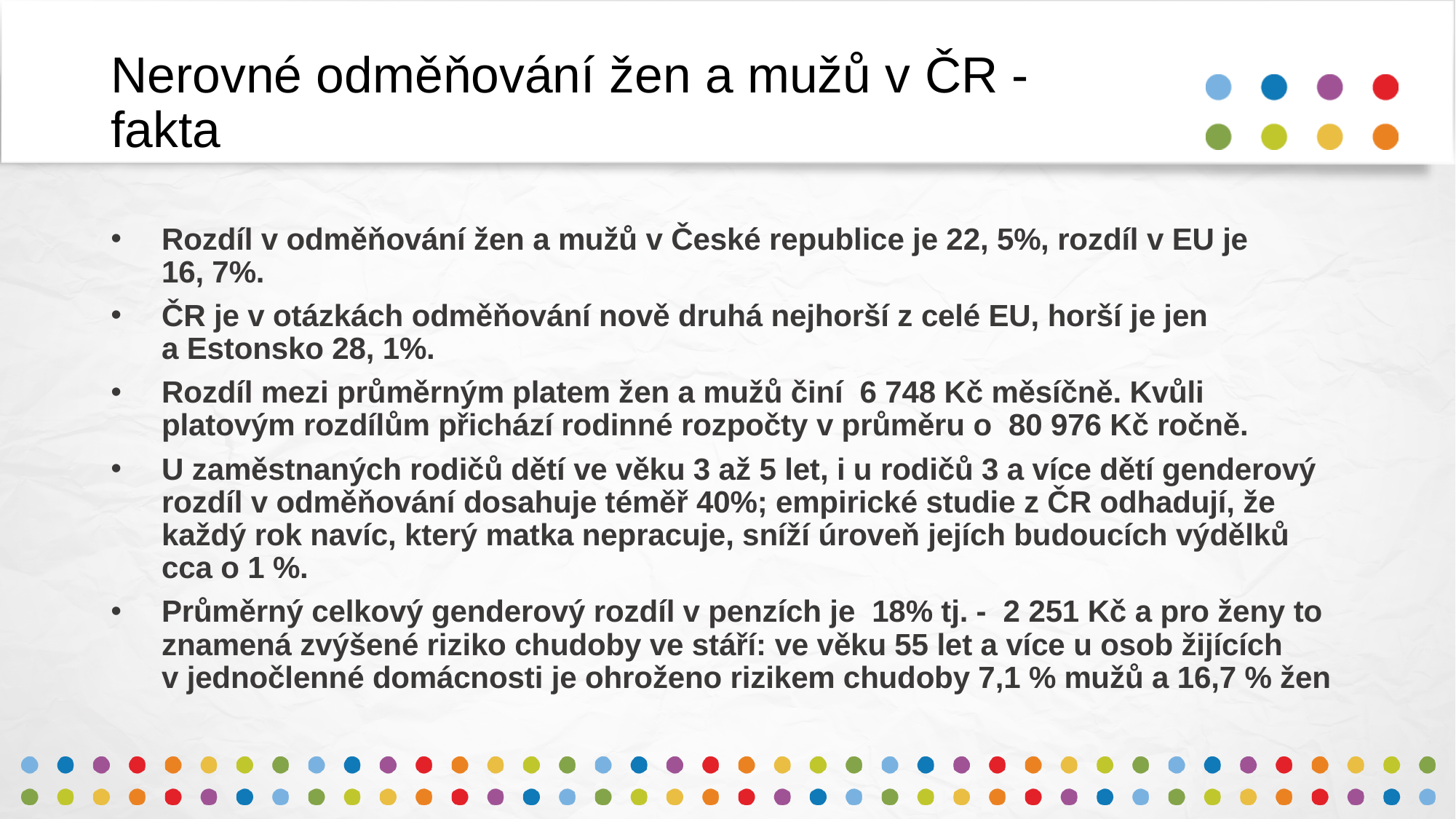

# Nerovné odměňování žen a mužů v ČR - fakta
Rozdíl v odměňování žen a mužů v České republice je 22, 5%, rozdíl v EU je 16, 7%.
ČR je v otázkách odměňování nově druhá nejhorší z celé EU, horší je jen a Estonsko 28, 1%.
Rozdíl mezi průměrným platem žen a mužů činí  6 748 Kč měsíčně. Kvůli platovým rozdílům přichází rodinné rozpočty v průměru o  80 976 Kč ročně.
U zaměstnaných rodičů dětí ve věku 3 až 5 let, i u rodičů 3 a více dětí genderový rozdíl v odměňování dosahuje téměř 40%; empirické studie z ČR odhadují, že každý rok navíc, který matka nepracuje, sníží úroveň jejích budoucích výdělků cca o 1 %.
Průměrný celkový genderový rozdíl v penzích je  18% tj. -  2 251 Kč a pro ženy to znamená zvýšené riziko chudoby ve stáří: ve věku 55 let a více u osob žijících v jednočlenné domácnosti je ohroženo rizikem chudoby 7,1 % mužů a 16,7 % žen